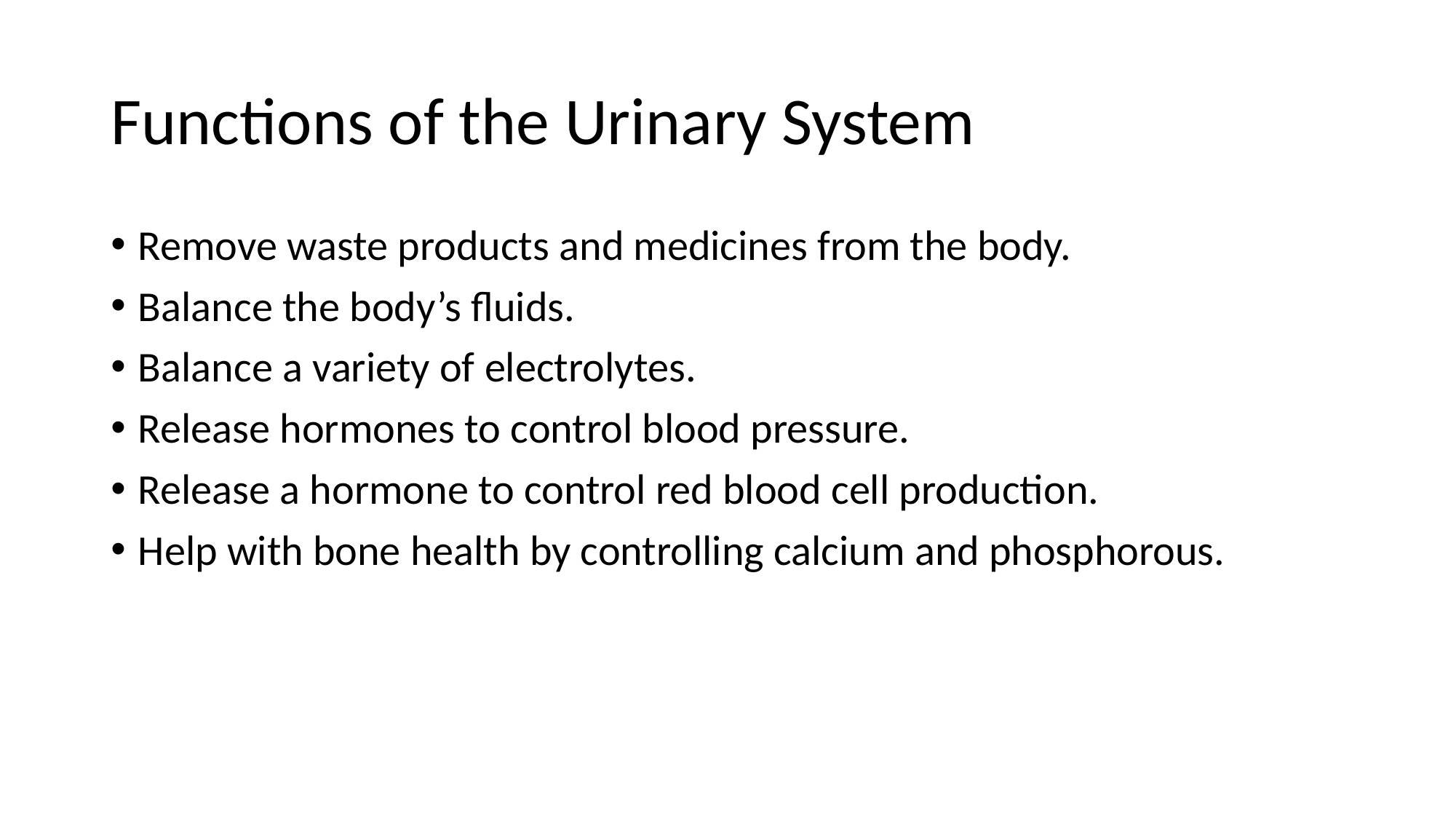

# Functions of the Urinary System
Remove waste products and medicines from the body.
Balance the body’s fluids.
Balance a variety of electrolytes.
Release hormones to control blood pressure.
Release a hormone to control red blood cell production.
Help with bone health by controlling calcium and phosphorous.